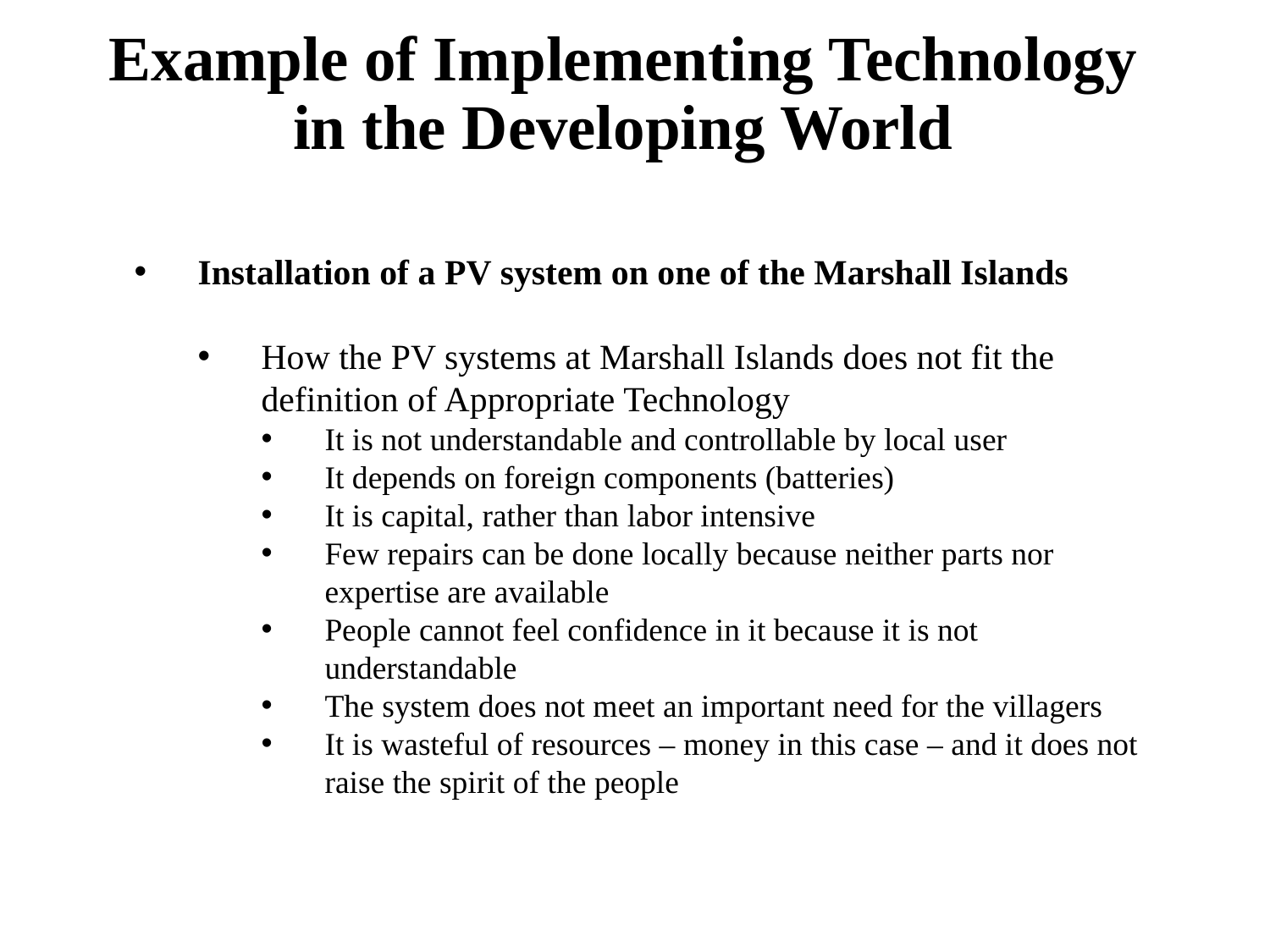

# Example of Implementing Technology in the Developing World
Installation of a PV system on one of the Marshall Islands

How the PV systems at Marshall Islands does not fit the definition of Appropriate Technology
It is not understandable and controllable by local user
It depends on foreign components (batteries)
It is capital, rather than labor intensive
Few repairs can be done locally because neither parts nor expertise are available
People cannot feel confidence in it because it is not understandable
The system does not meet an important need for the villagers
It is wasteful of resources – money in this case – and it does not raise the spirit of the people